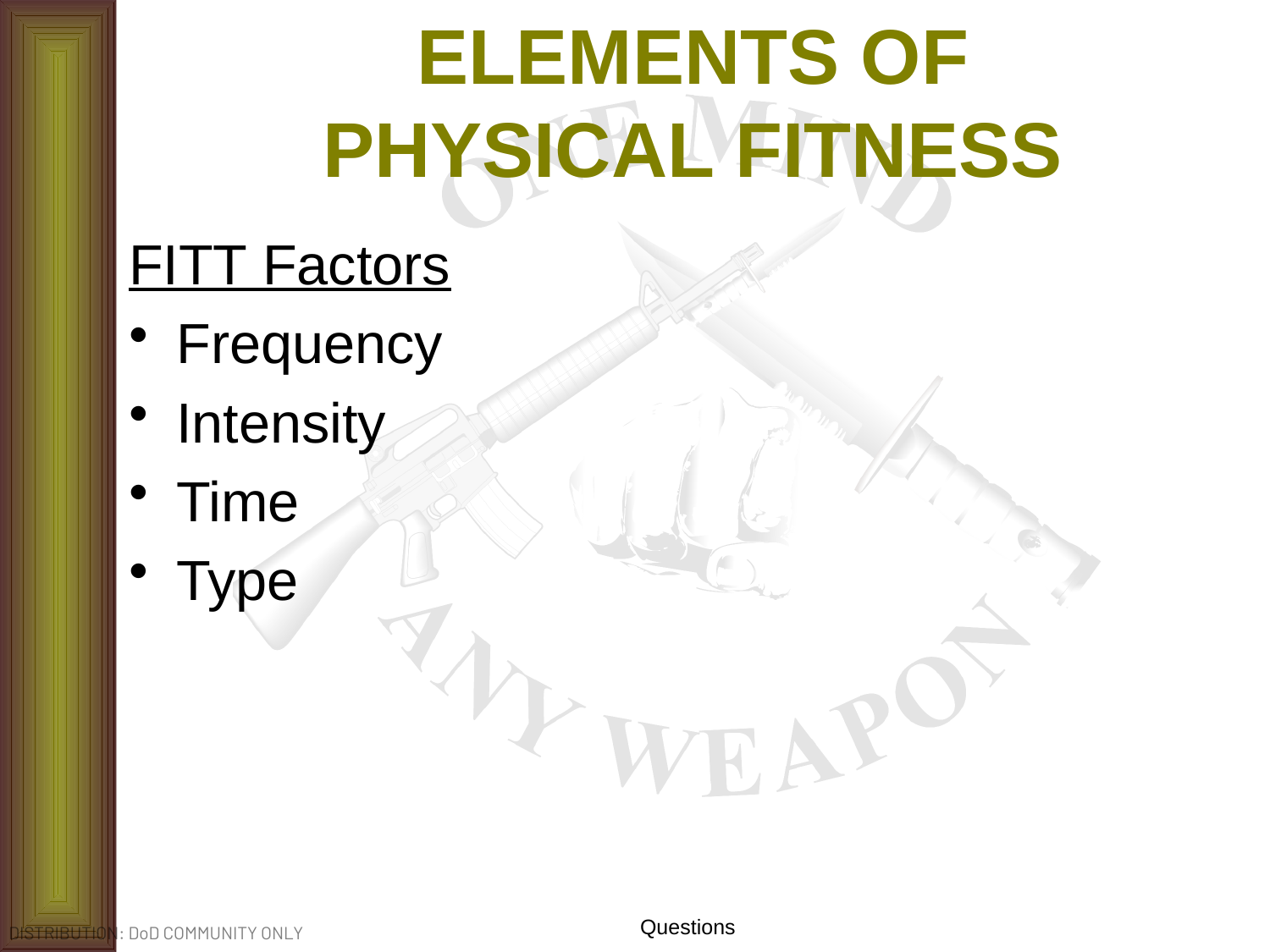

# ELEMENTS OF PHYSICAL FITNESS
FITT Factors
Frequency
Intensity
Time
Type
Questions